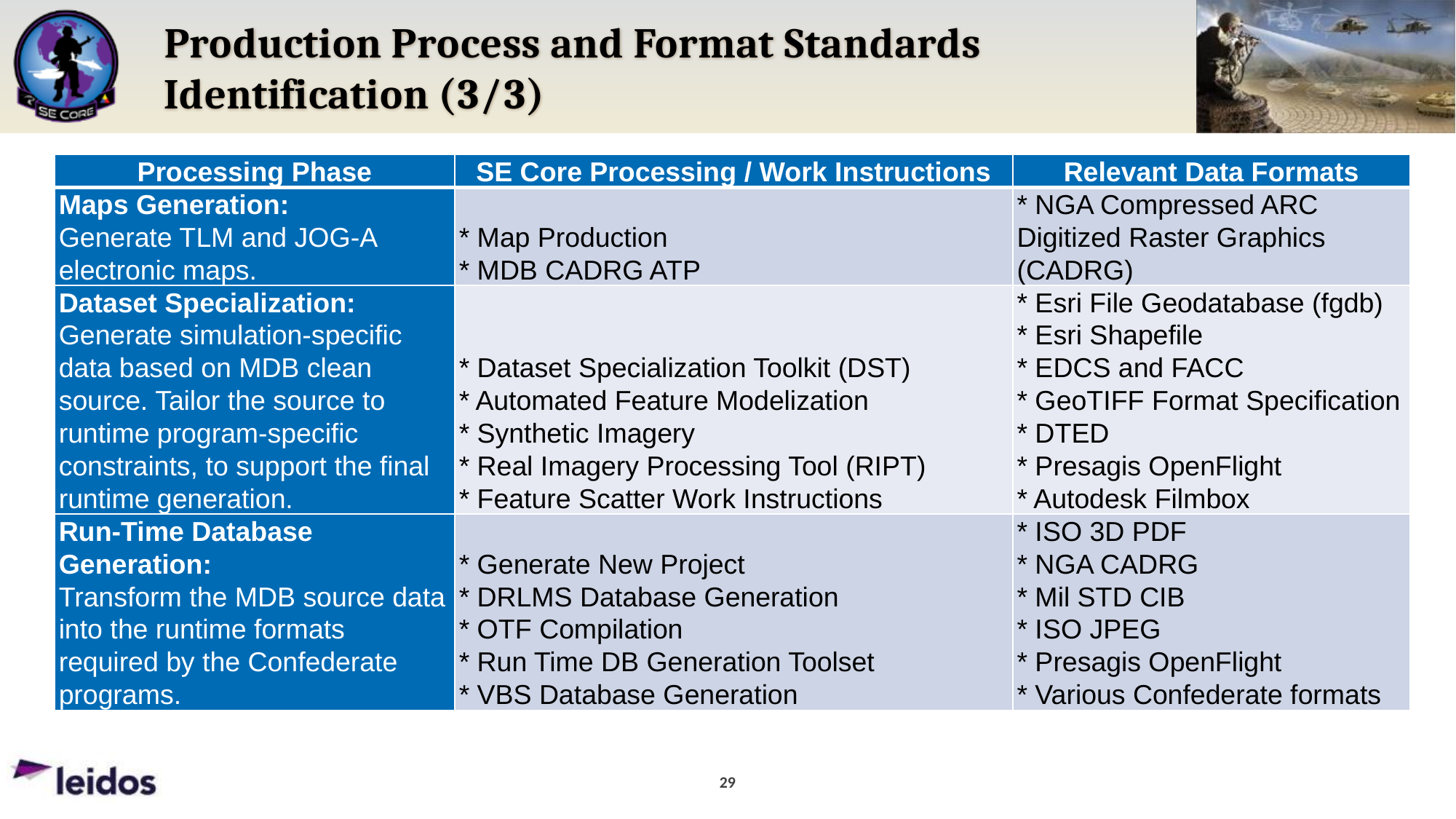

# Production Process and Format Standards Identification (3/3)
| Processing Phase | SE Core Processing / Work Instructions | Relevant Data Formats |
| --- | --- | --- |
| Maps Generation: Generate TLM and JOG-A electronic maps. | \* Map Production \* MDB CADRG ATP | \* NGA Compressed ARC Digitized Raster Graphics (CADRG) |
| Dataset Specialization: Generate simulation-specific data based on MDB clean source. Tailor the source to runtime program-specific constraints, to support the final runtime generation. | \* Dataset Specialization Toolkit (DST) \* Automated Feature Modelization \* Synthetic Imagery \* Real Imagery Processing Tool (RIPT) \* Feature Scatter Work Instructions | \* Esri File Geodatabase (fgdb) \* Esri Shapefile \* EDCS and FACC \* GeoTIFF Format Specification \* DTED \* Presagis OpenFlight \* Autodesk Filmbox |
| Run-Time Database Generation: Transform the MDB source data into the runtime formats required by the Confederate programs. | \* Generate New Project \* DRLMS Database Generation \* OTF Compilation \* Run Time DB Generation Toolset \* VBS Database Generation | \* ISO 3D PDF \* NGA CADRG \* Mil STD CIB \* ISO JPEG \* Presagis OpenFlight \* Various Confederate formats |
29